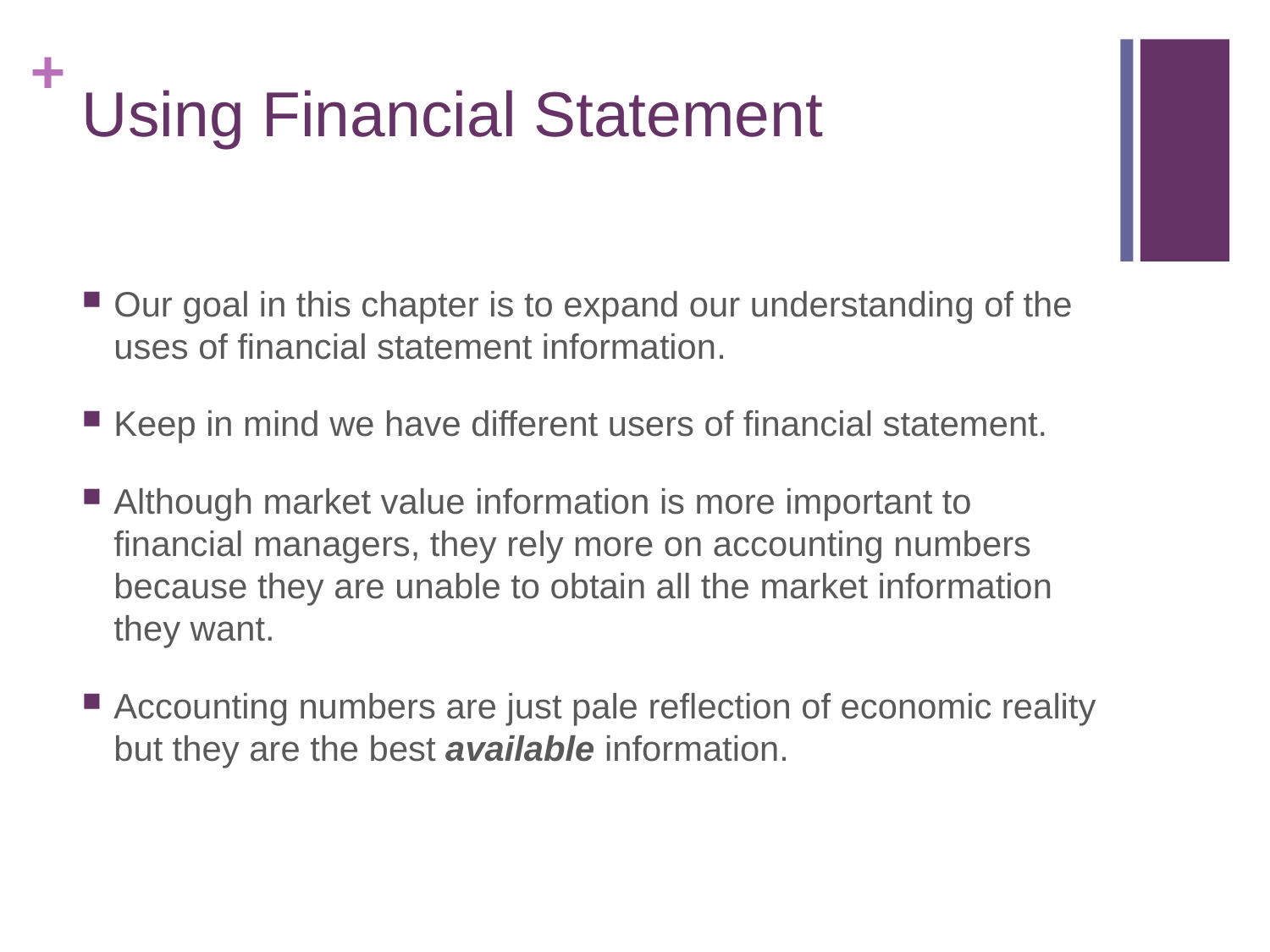

# Using Financial Statement
Our goal in this chapter is to expand our understanding of the uses of financial statement information.
Keep in mind we have different users of financial statement.
Although market value information is more important to financial managers, they rely more on accounting numbers because they are unable to obtain all the market information they want.
Accounting numbers are just pale reflection of economic reality but they are the best available information.